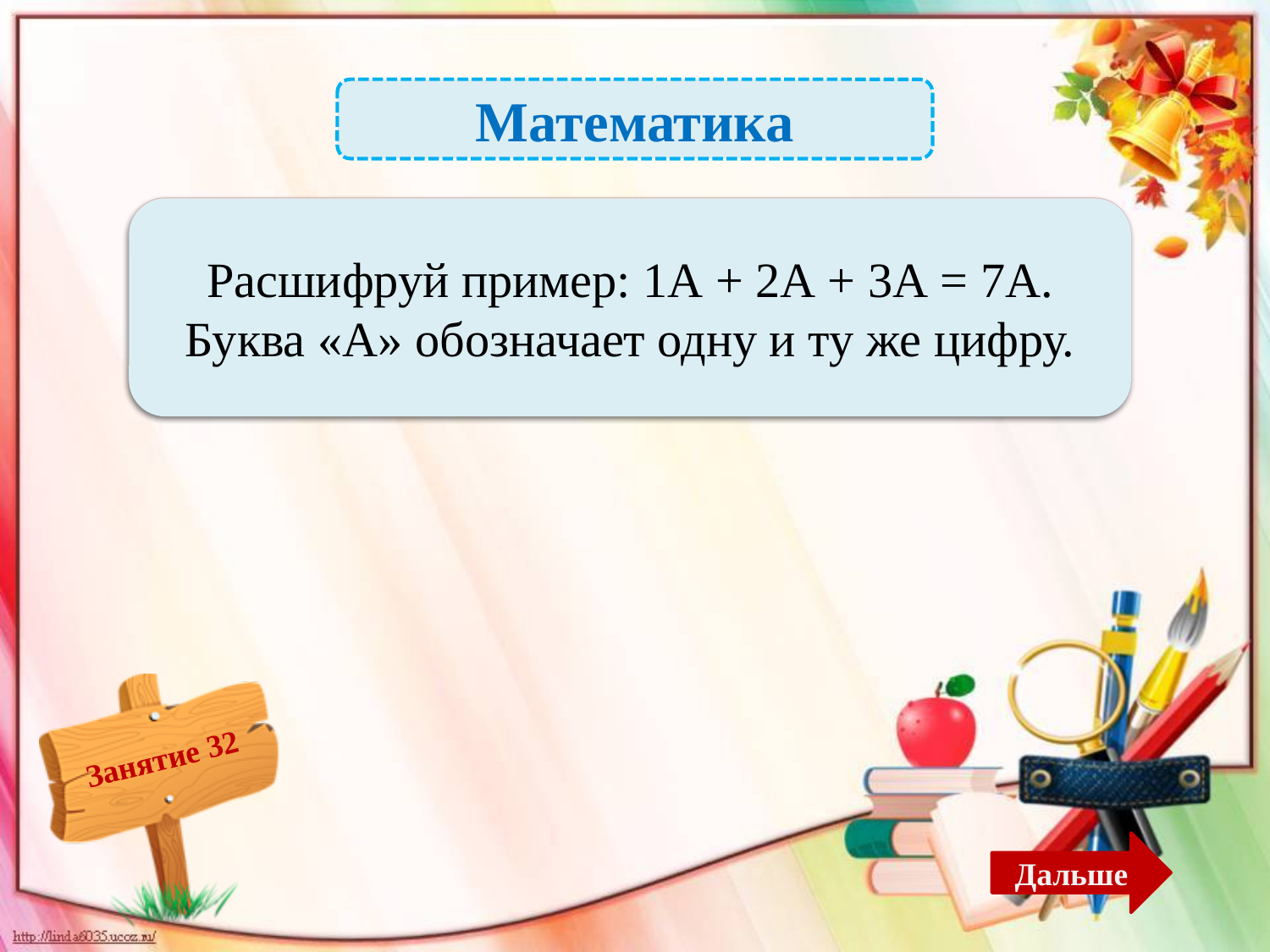

Математика
 А = 5, 15 + 25 + 35 + 75 – 2б.
Расшифруй пример: 1А + 2А + 3А = 7А. Буква «А» обозначает одну и ту же цифру.

Дальше